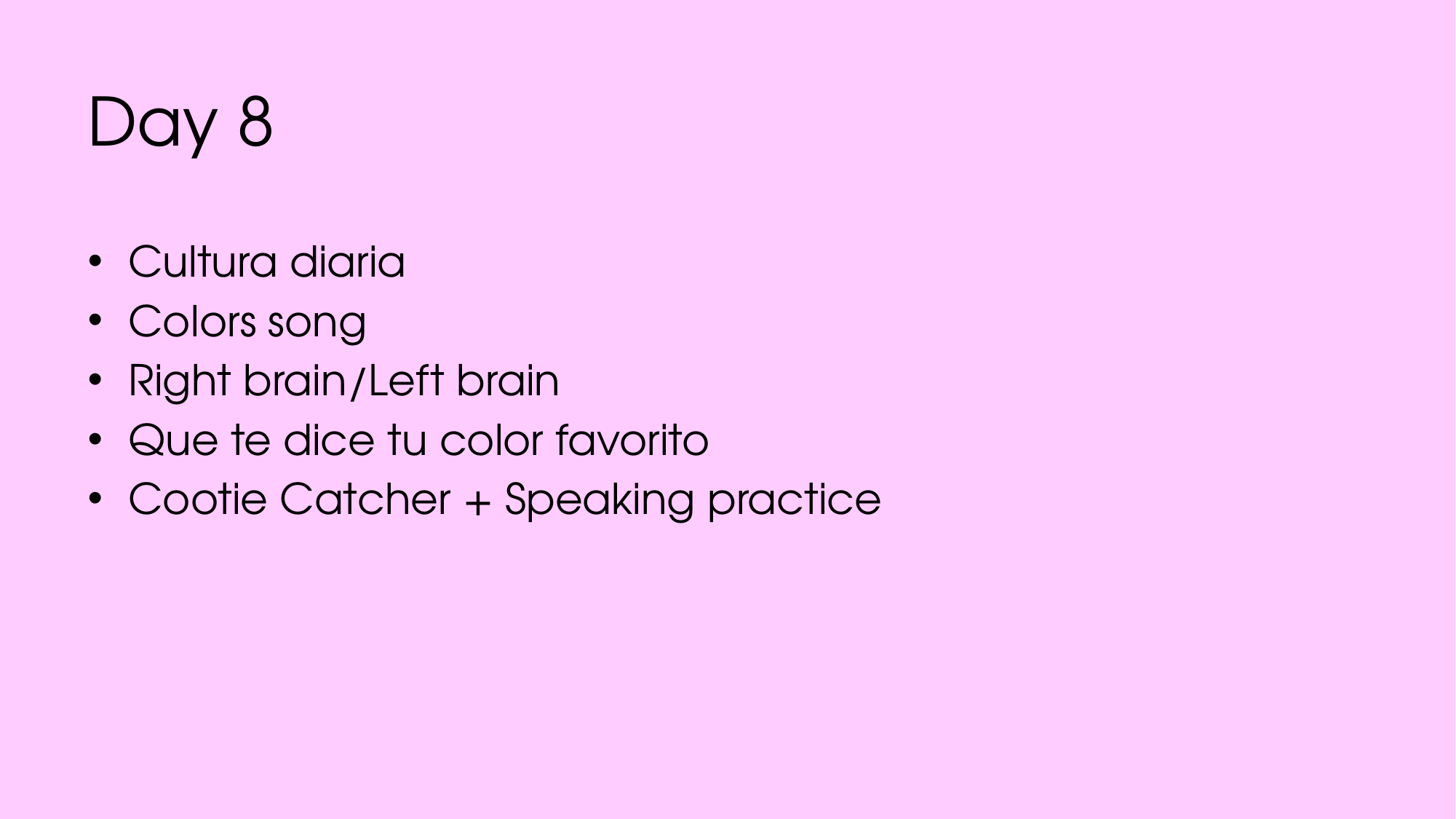

# Day 8
Cultura diaria
Colors song
Right brain/Left brain
Que te dice tu color favorito
Cootie Catcher + Speaking practice